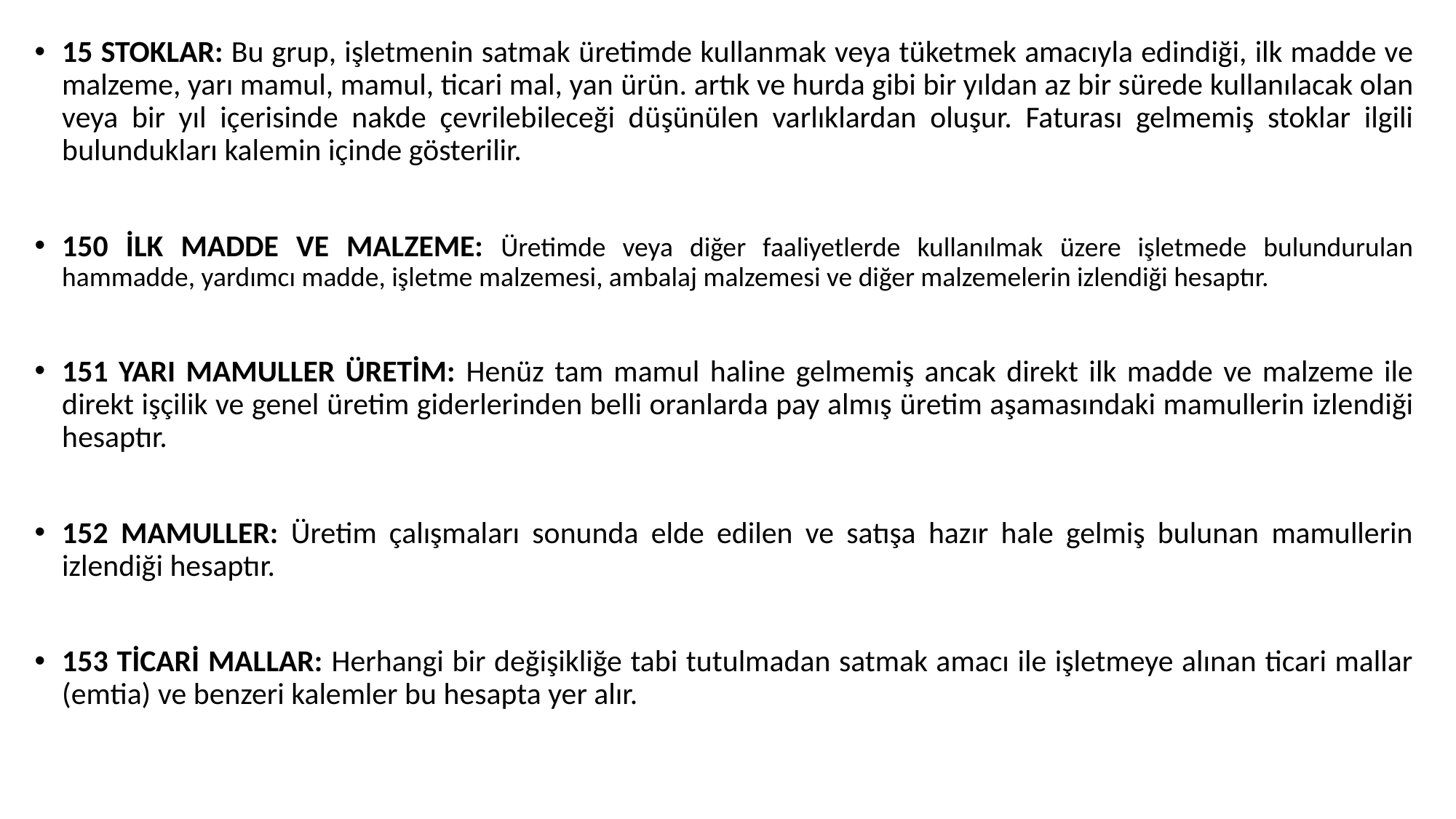

15 STOKLAR: Bu grup, işletmenin satmak üretimde kullanmak veya tüketmek amacıyla edindiği, ilk madde ve malzeme, yarı mamul, mamul, ticari mal, yan ürün. artık ve hurda gibi bir yıldan az bir sürede kullanılacak olan veya bir yıl içerisinde nakde çevrilebileceği düşünülen varlıklardan oluşur. Faturası gelmemiş stoklar ilgili bulundukları kalemin içinde gösterilir.

150 İLK MADDE VE MALZEME: Üretimde veya diğer faaliyetlerde kullanılmak üzere işletmede bulundurulan hammadde, yardımcı madde, işletme malzemesi, ambalaj malzemesi ve diğer malzemelerin izlendiği hesaptır.

151 YARI MAMULLER ÜRETİM: Henüz tam mamul haline gelmemiş ancak direkt ilk madde ve malzeme ile direkt işçilik ve genel üretim giderlerinden belli oranlarda pay almış üretim aşamasındaki mamullerin izlendiği hesaptır.

152 MAMULLER: Üretim çalışmaları sonunda elde edilen ve satışa hazır hale gelmiş bulunan mamullerin izlendiği hesaptır.

153 TİCARİ MALLAR: Herhangi bir değişikliğe tabi tutulmadan satmak amacı ile işletmeye alınan ticari mallar (emtia) ve benzeri kalemler bu hesapta yer alır.